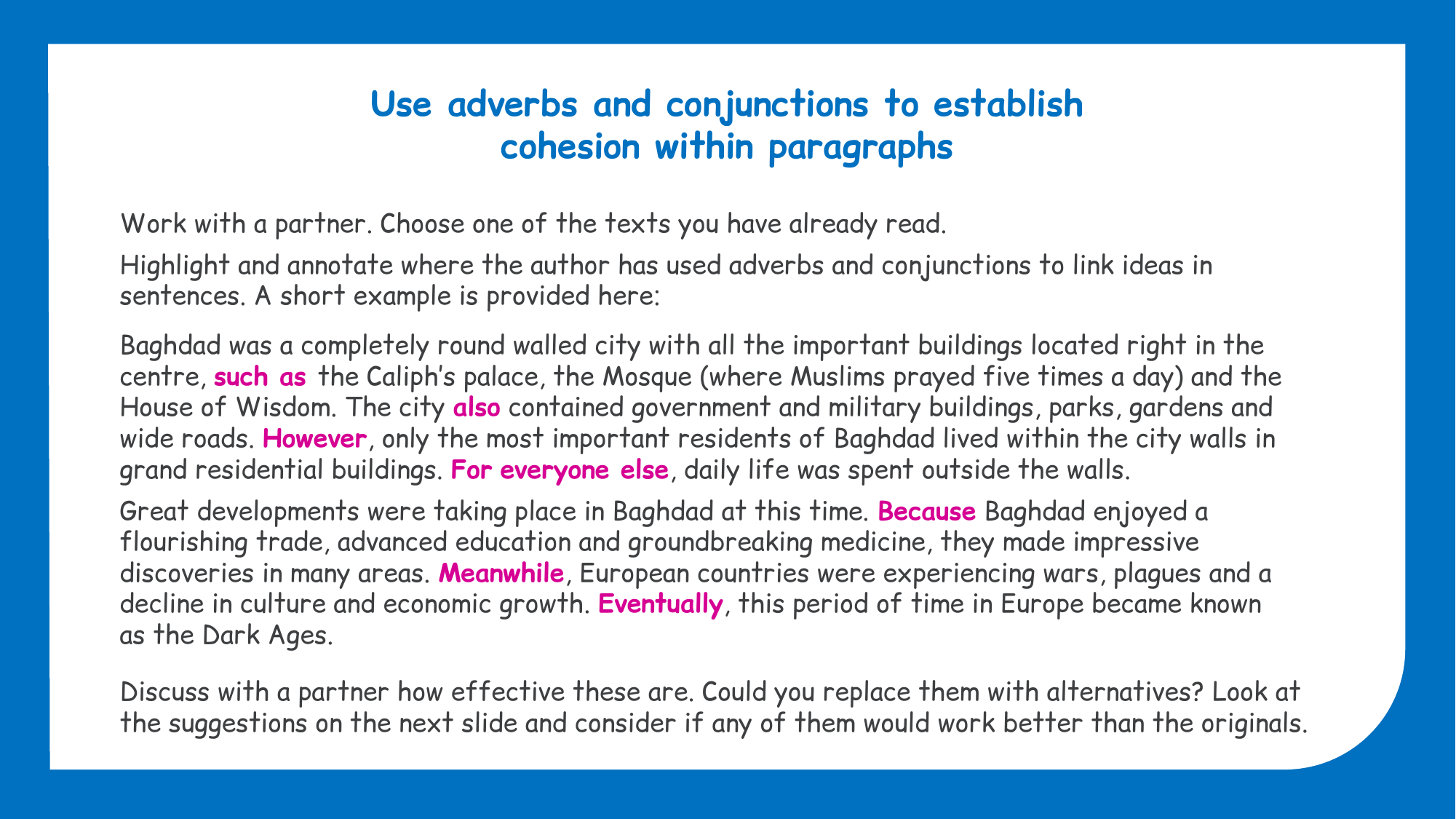

Use adverbs and conjunctions to establish
cohesion within paragraphs
Work with a partner. Choose one of the texts you have already read.
Highlight and annotate where the author has used adverbs and conjunctions to link ideas in sentences. A short example is provided here:
Baghdad was a completely round walled city with all the important buildings located right in the centre, such as the Caliph’s palace, the Mosque (where Muslims prayed five times a day) and the House of Wisdom. The city also contained government and military buildings, parks, gardens and wide roads. However, only the most important residents of Baghdad lived within the city walls in grand residential buildings. For everyone else, daily life was spent outside the walls.
Great developments were taking place in Baghdad at this time. Because Baghdad enjoyed a flourishing trade, advanced education and groundbreaking medicine, they made impressive discoveries in many areas. Meanwhile, European countries were experiencing wars, plagues and a decline in culture and economic growth. Eventually, this period of time in Europe became known as the Dark Ages.
Discuss with a partner how effective these are. Could you replace them with alternatives? Look at the suggestions on the next slide and consider if any of them would work better than the originals.